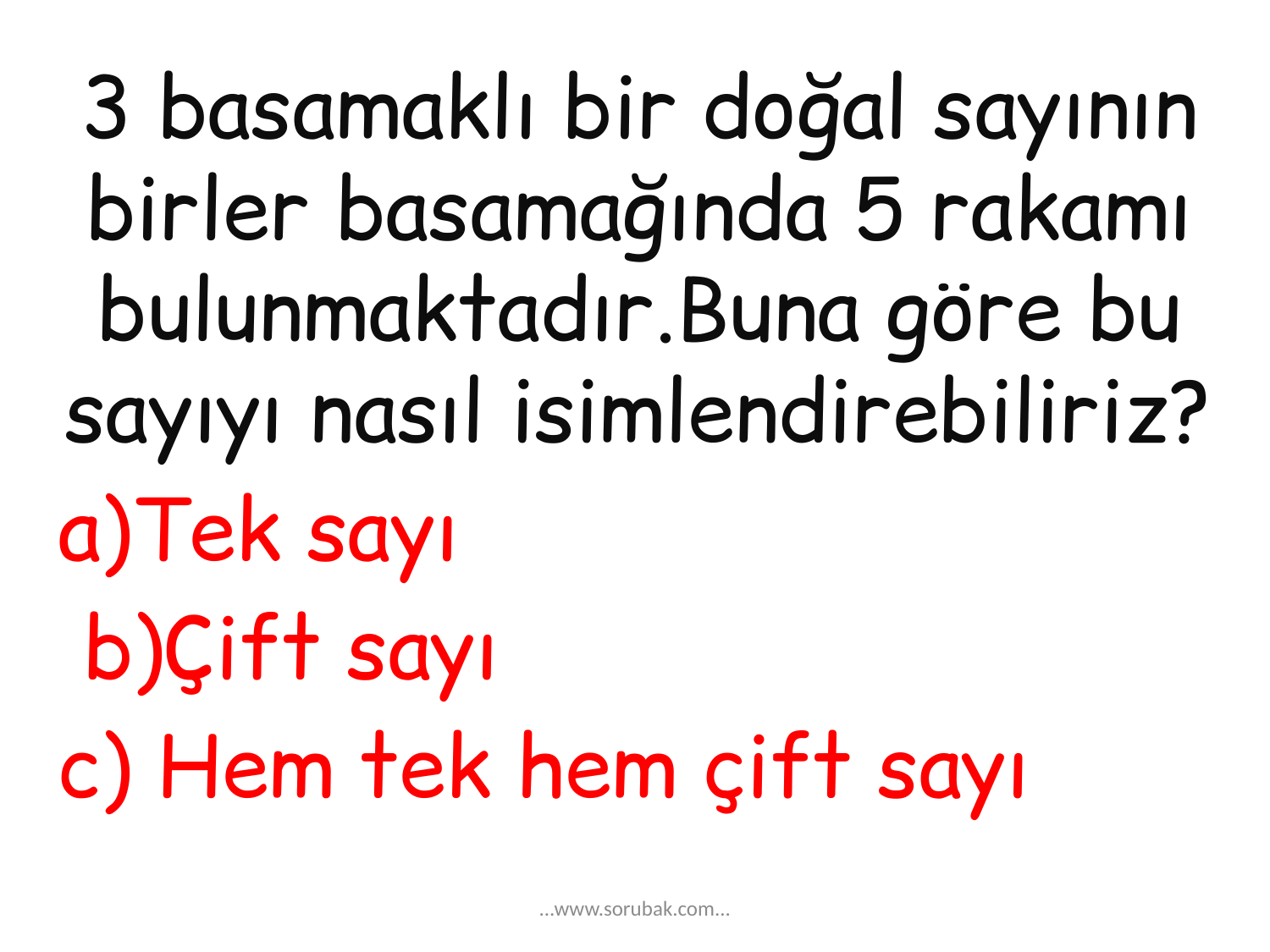

3 basamaklı bir doğal sayının birler basamağında 5 rakamı bulunmaktadır.Buna göre bu sayıyı nasıl isimlendirebiliriz?
a)Tek sayı
 b)Çift sayı
c) Hem tek hem çift sayı

...www.sorubak.com...